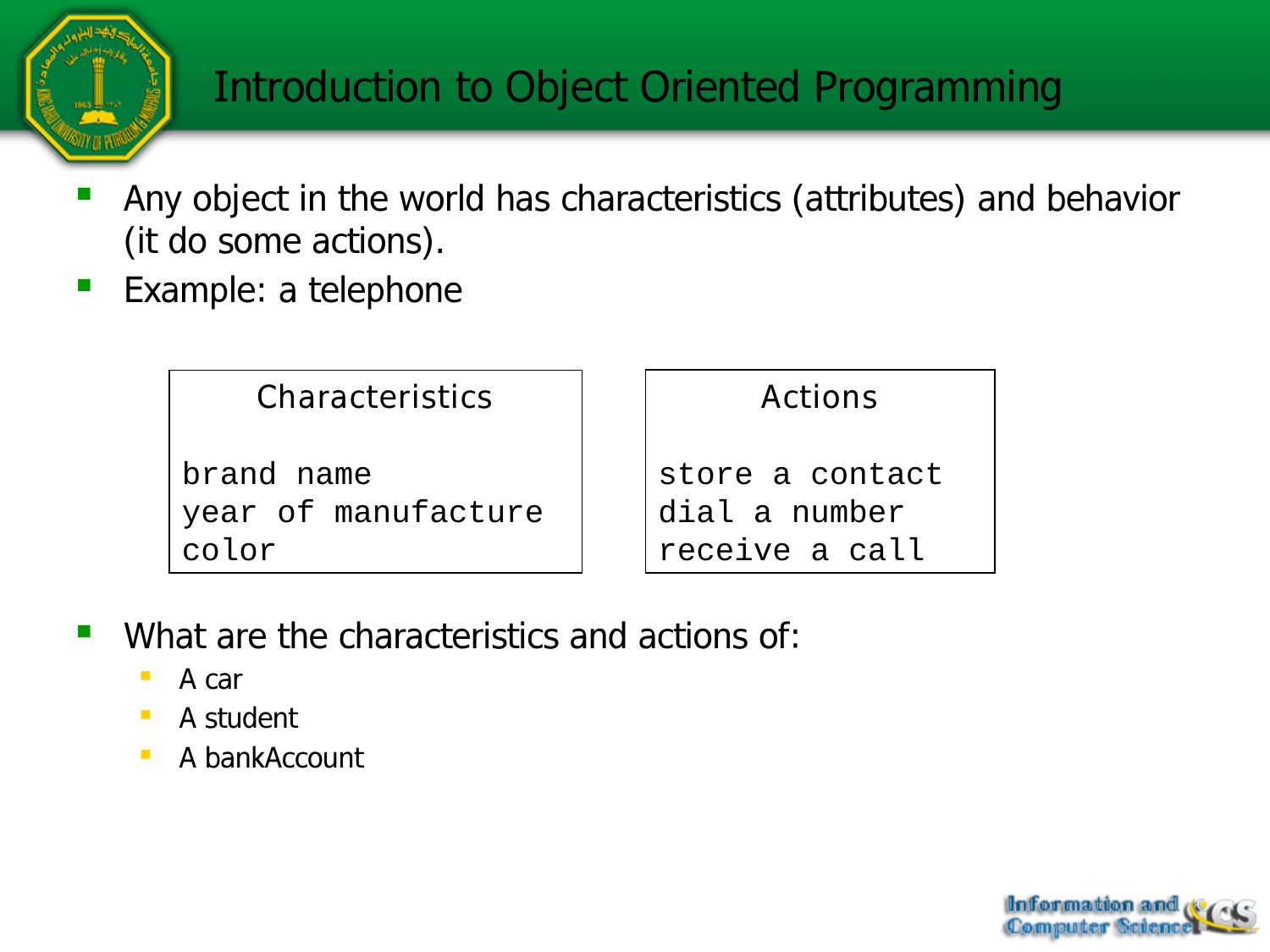

# Introduction to Object Oriented Programming
Any object in the world has characteristics (attributes) and behavior (it do some actions).
Example: a telephone

What are the characteristics and actions of:
A car
A student
A bankAccount
Actions

store a contact
dial a number
receive a call
Characteristics

brand name
year of manufacture
color